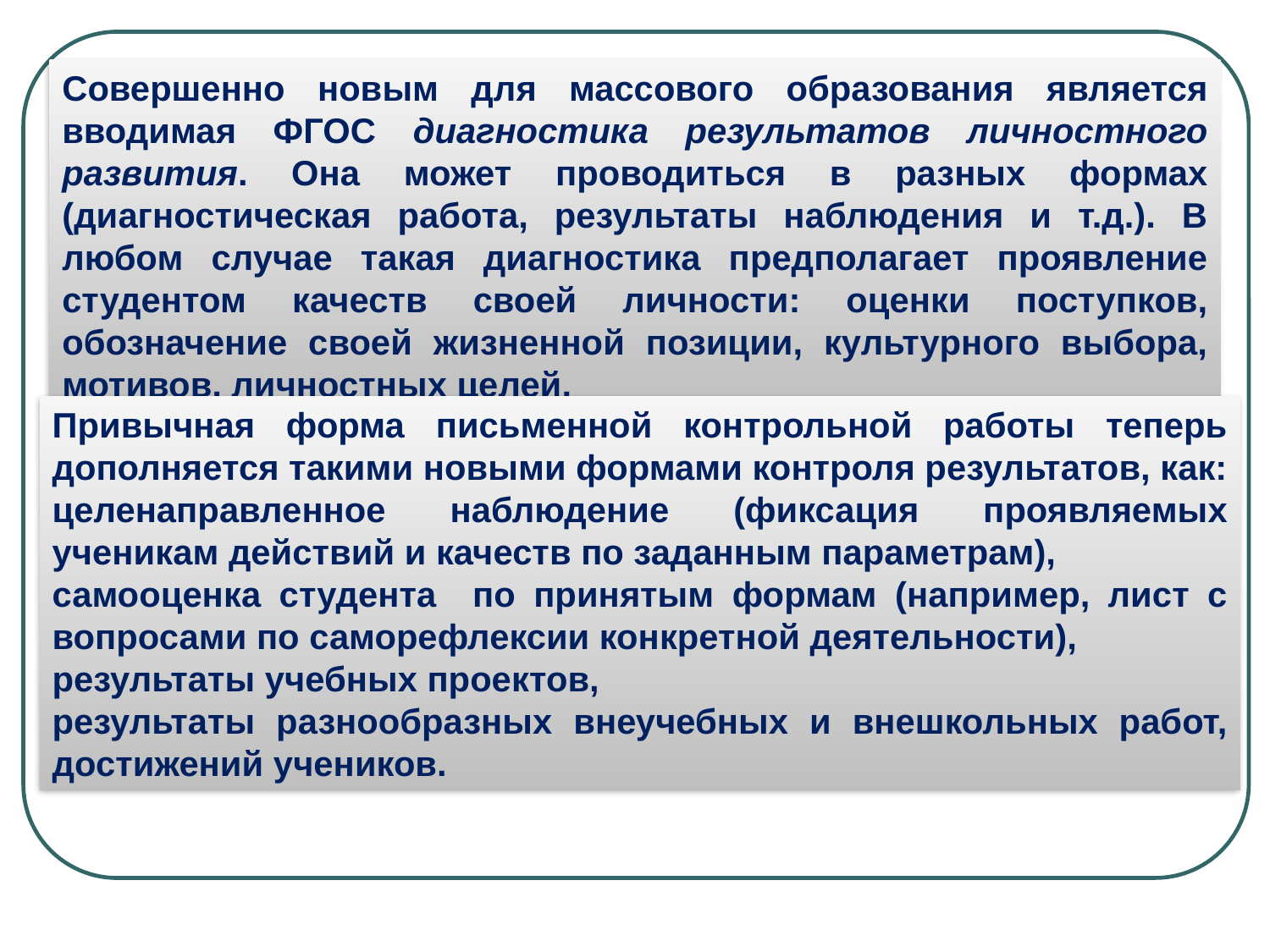

Совершенно новым для массового образования является вводимая ФГОС диагностика результатов личностного развития. Она может проводиться в разных формах (диагностическая работа, результаты наблюдения и т.д.). В любом случае такая диагностика предполагает проявление студентом качеств своей личности: оценки поступков, обозначение своей жизненной позиции, культурного выбора, мотивов, личностных целей.
Привычная форма письменной контрольной работы теперь дополняется такими новыми формами контроля результатов, как:
целенаправленное наблюдение (фиксация проявляемых ученикам действий и качеств по заданным параметрам),
самооценка студента  по принятым формам (например, лист с вопросами по саморефлексии конкретной деятельности),
результаты учебных проектов,
результаты разнообразных внеучебных и внешкольных работ, достижений учеников.